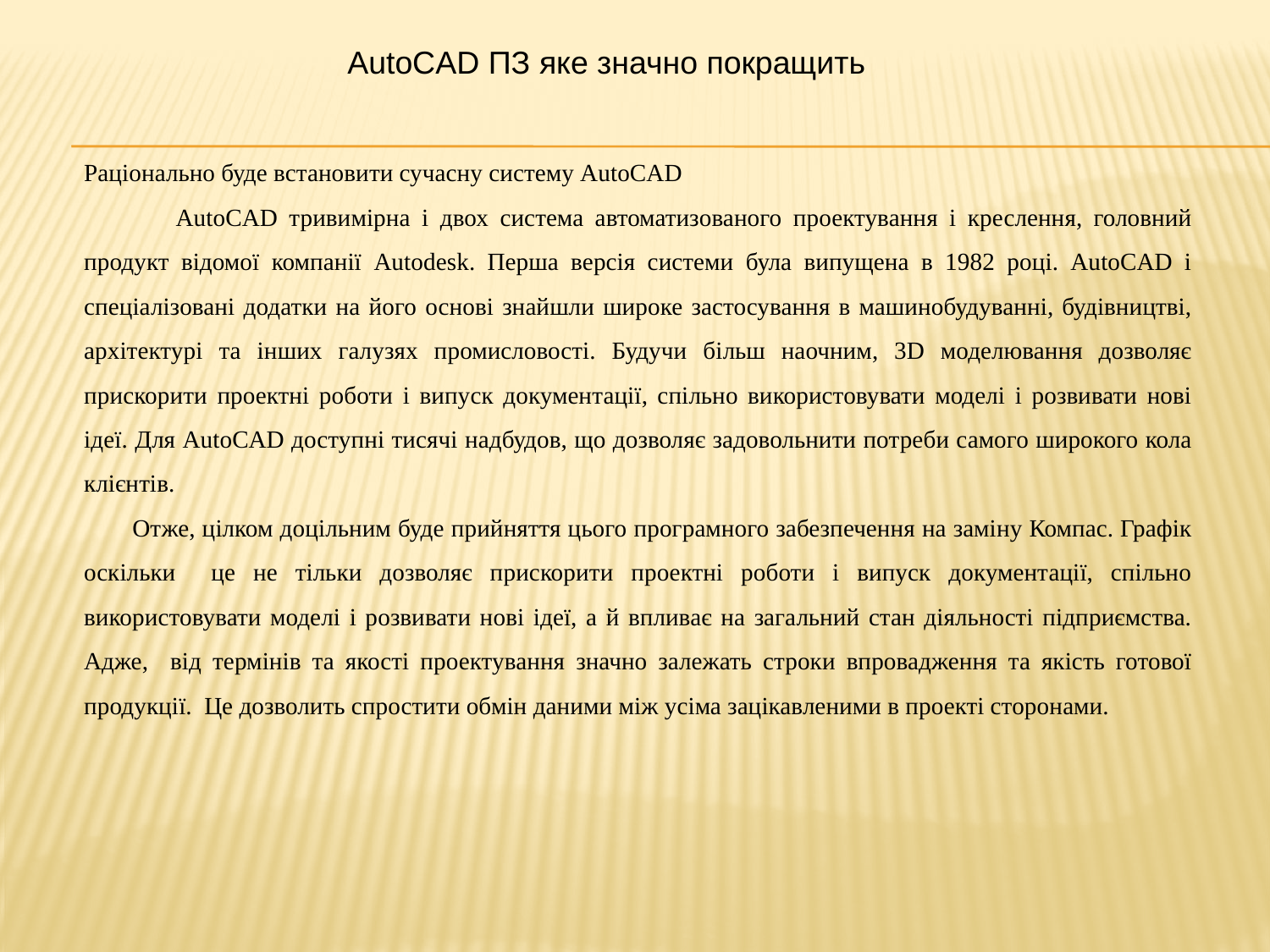

AutoCAD ПЗ яке значно покращить
Раціонально буде встановити сучасну систему AutoCAD
        AutoCAD тривимірна і двох система автоматизованого проектування і креслення, головний продукт відомої компанії Autodesk. Перша версія системи була випущена в 1982 році. AutoCAD і спеціалізовані додатки на його основі знайшли широке застосування в машинобудуванні, будівництві, архітектурі та інших галузях промисловості. Будучи більш наочним, 3D моделювання дозволяє прискорити проектні роботи і випуск документації, спільно використовувати моделі і розвивати нові ідеї. Для AutoCAD доступні тисячі надбудов, що дозволяє задовольнити потреби самого широкого кола клієнтів.
       Отже, цілком доцільним буде прийняття цього програмного забезпечення на заміну Компас. Графік оскільки  це не тільки дозволяє прискорити проектні роботи і випуск документації, спільно використовувати моделі і розвивати нові ідеї, а й впливає на загальний стан діяльності підприємства. Адже,  від термінів та якості проектування значно залежать строки впровадження та якість готової продукції.  Це дозволить спростити обмін даними між усіма зацікавленими в проекті сторонами.